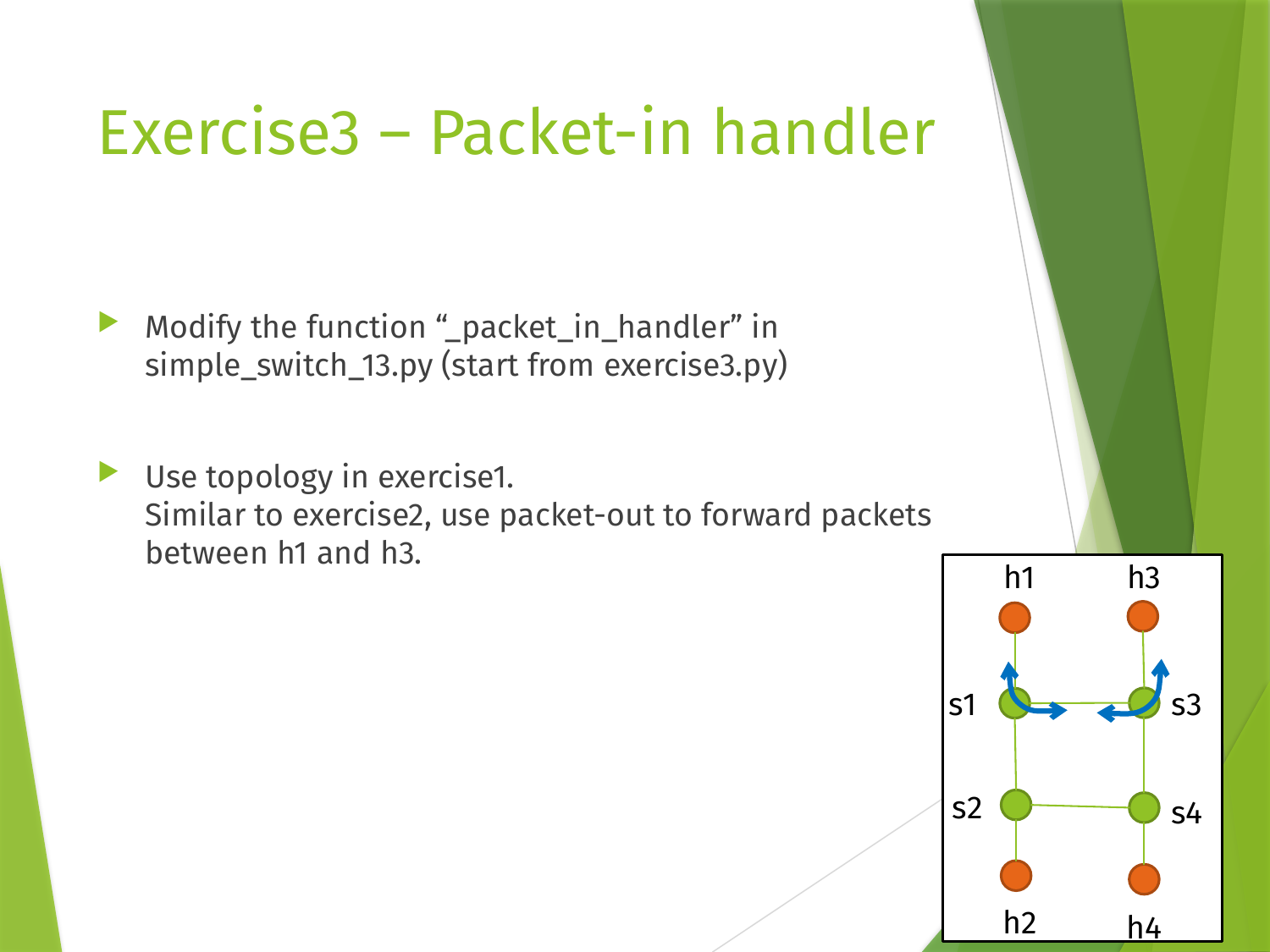

# Exercise3 – Packet-in handler
Modify the function “_packet_in_handler” in simple_switch_13.py (start from exercise3.py)

Use topology in exercise1.
Similar to exercise2, use packet-out to forward packets between h1 and h3.
h3
h1

s1
s3

s2
s4

h2
h4